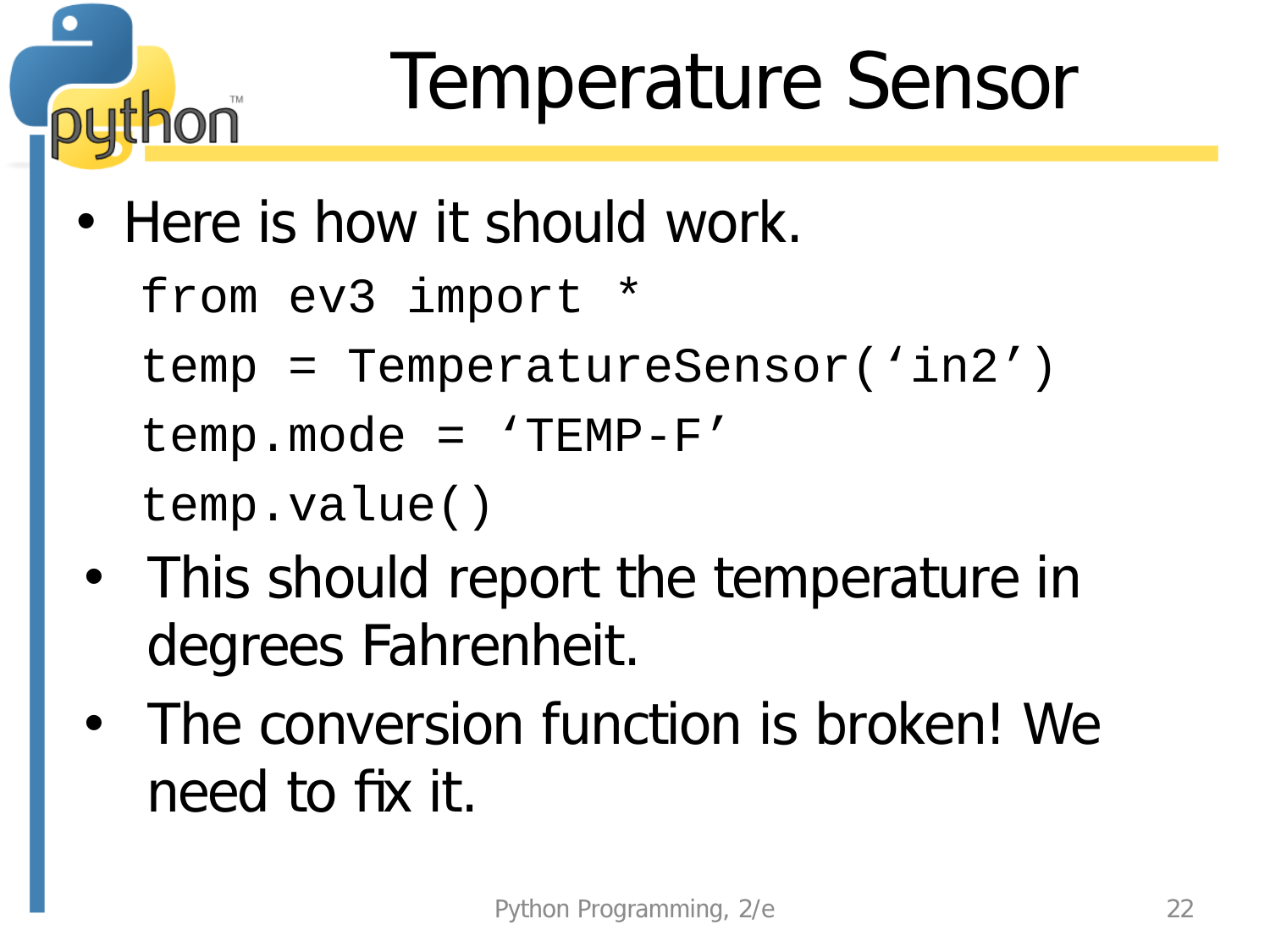

# Temperature Sensor
Here is how it should work.
from ev3 import *
temp = TemperatureSensor(‘in2’)
temp.mode = ‘TEMP-F’
temp.value()
This should report the temperature in degrees Fahrenheit.
The conversion function is broken! We need to fix it.

Python Programming, 2/e
22